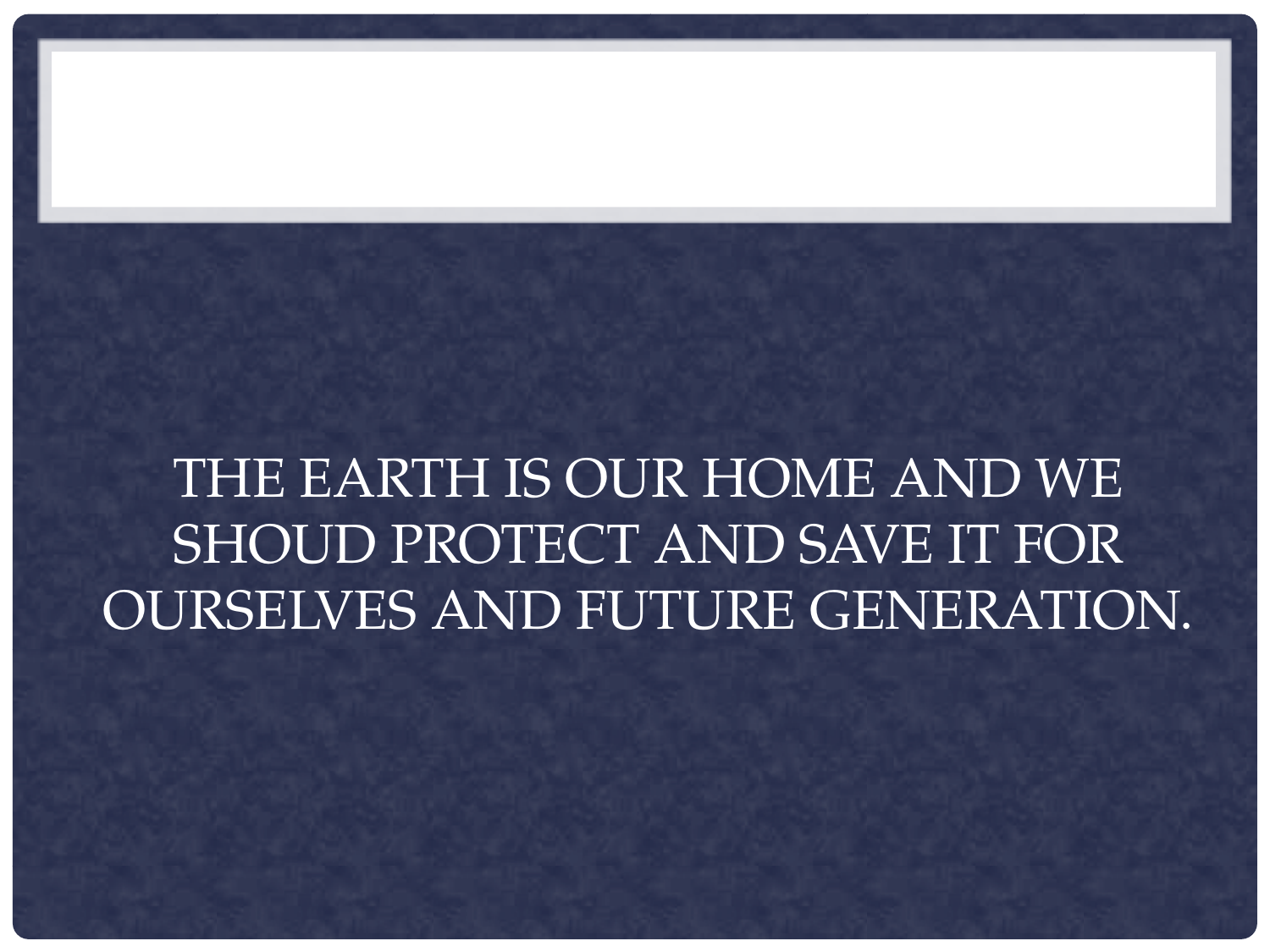

# The earth is our home and we shoud protect and save it for ourselves and future generation.